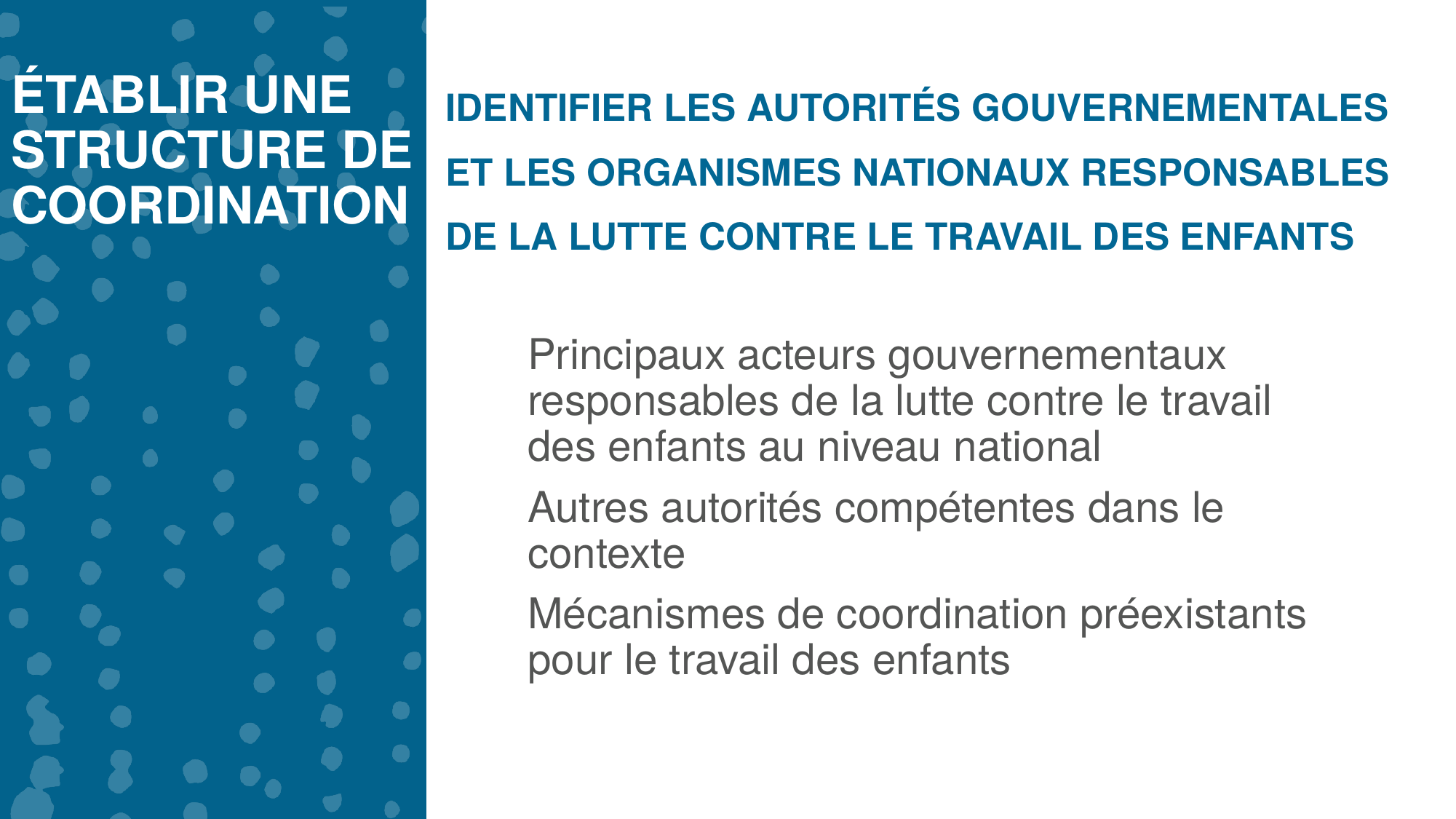

ÉTABLIR UNE STRUCTURE DE COORDINATION
IDENTIFIER LES AUTORITÉS GOUVERNEMENTALES ET LES ORGANISMES NATIONAUX RESPONSABLES DE LA LUTTE CONTRE LE TRAVAIL DES ENFANTS
Principaux acteurs gouvernementaux responsables de la lutte contre le travail des enfants au niveau national
Autres autorités compétentes dans le contexte
Mécanismes de coordination préexistants pour le travail des enfants